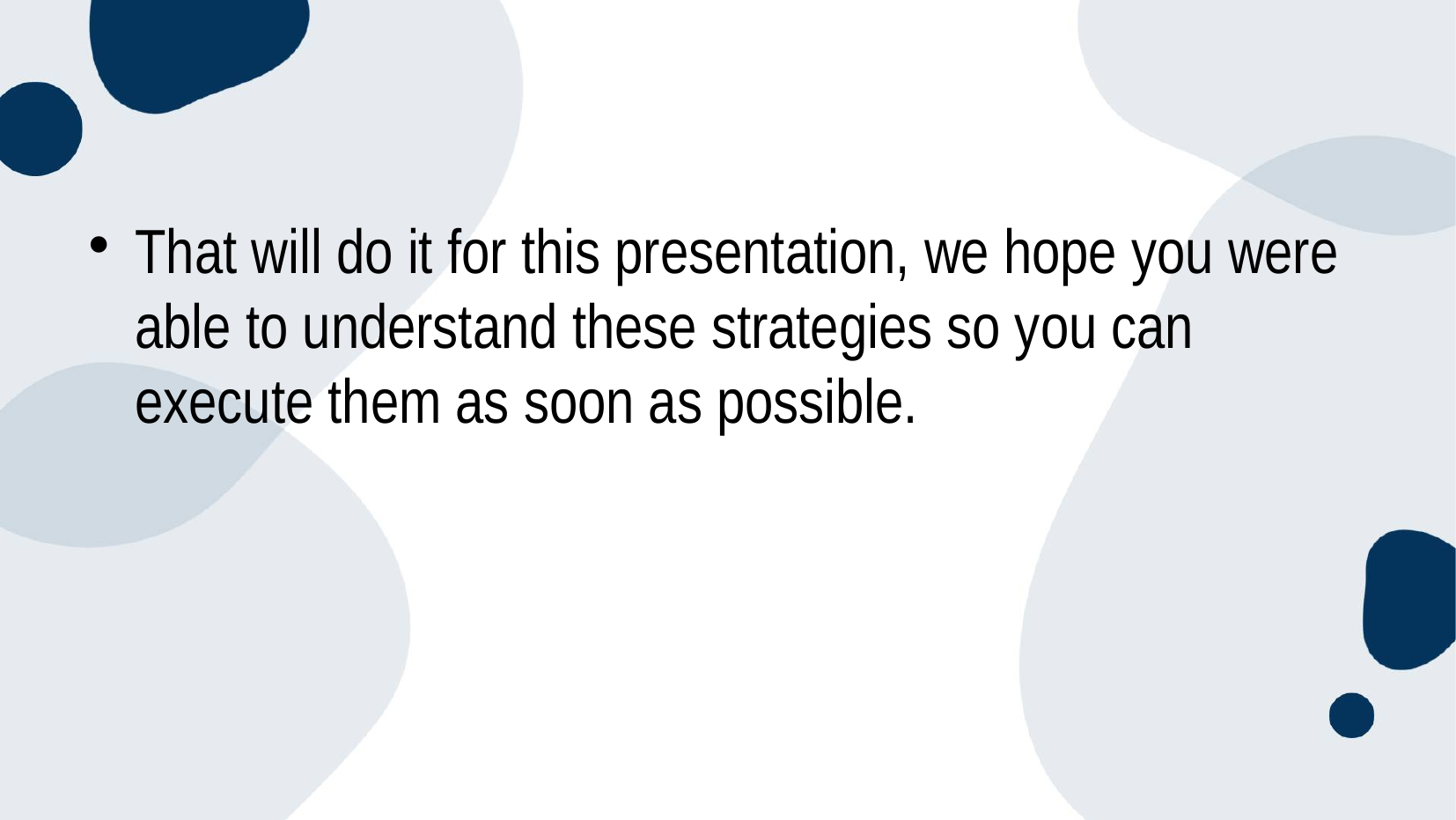

#
That will do it for this presentation, we hope you were able to understand these strategies so you can execute them as soon as possible.